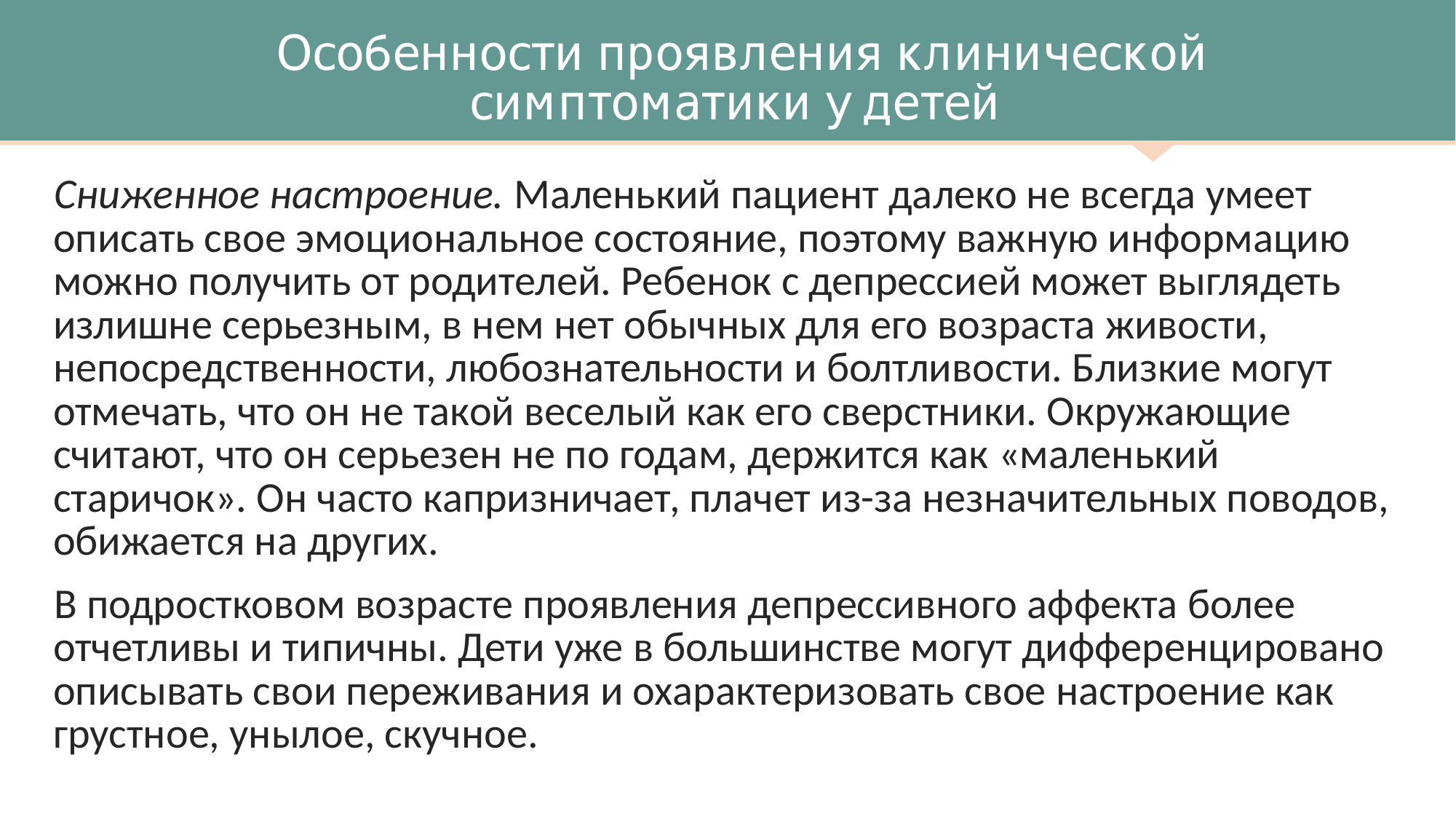

# Особенности проявления клинической симптоматики у детей
Сниженное настроение. Маленький пациент далеко не всегда умеет описать свое эмоциональное состояние, поэтому важную информацию можно получить от родителей. Ребенок с депрессией может выглядеть излишне серьезным, в нем нет обычных для его возраста живости, непосредственности, любознательности и болтливости. Близкие могут отмечать, что он не такой веселый как его сверстники. Окружающие считают, что он серьезен не по годам, держится как «маленький старичок». Он часто капризничает, плачет из-за незначительных поводов, обижается на других.
В подростковом возрасте проявления депрессивного аффекта более отчетливы и типичны. Дети уже в большинстве могут дифференцировано описывать свои переживания и охарактеризовать свое настроение как грустное, унылое, скучное.